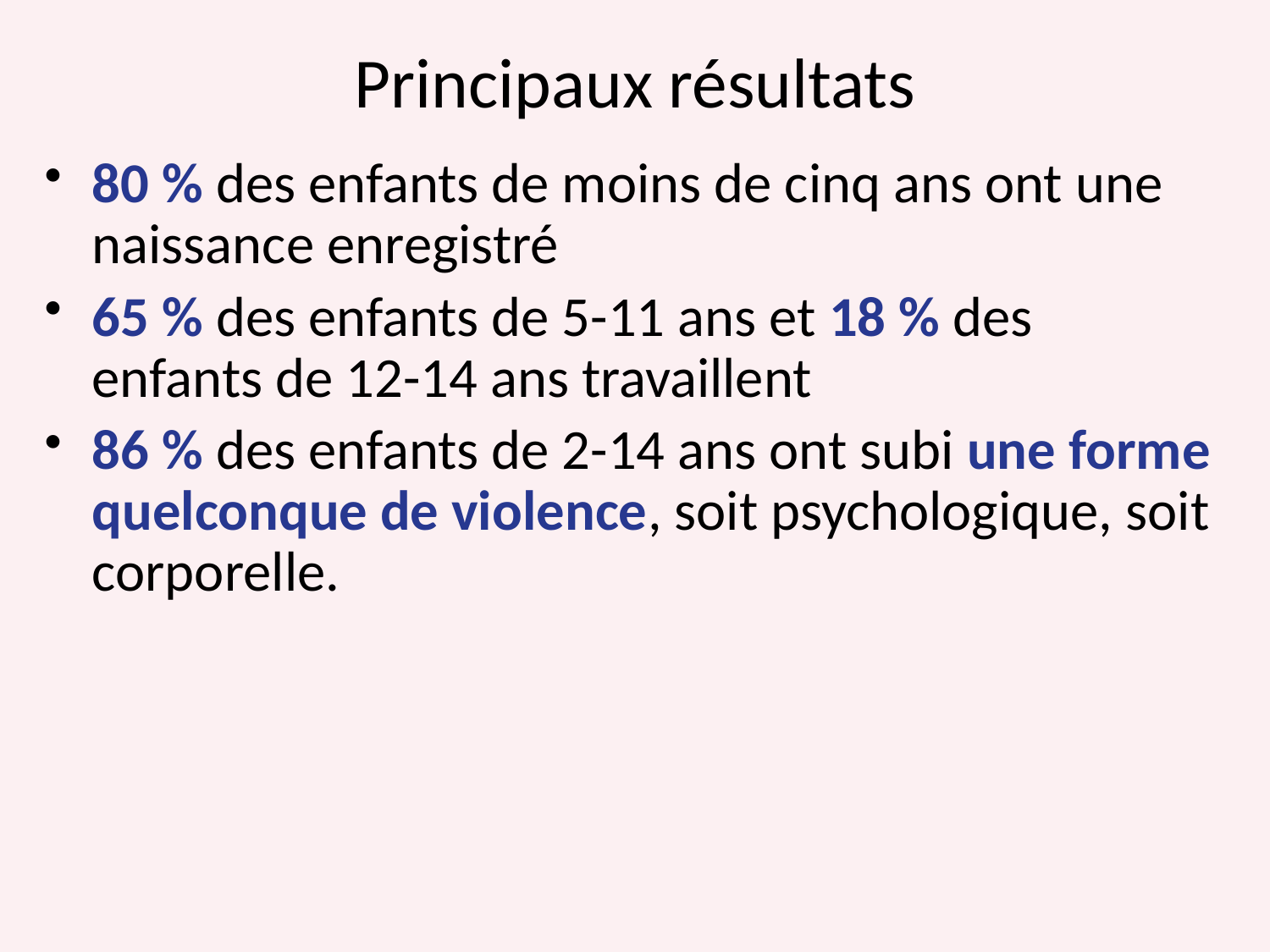

# Principaux résultats
80 % des enfants de moins de cinq ans ont une naissance enregistré
65 % des enfants de 5-11 ans et 18 % des enfants de 12-14 ans travaillent
86 % des enfants de 2-14 ans ont subi une forme quelconque de violence, soit psychologique, soit corporelle.